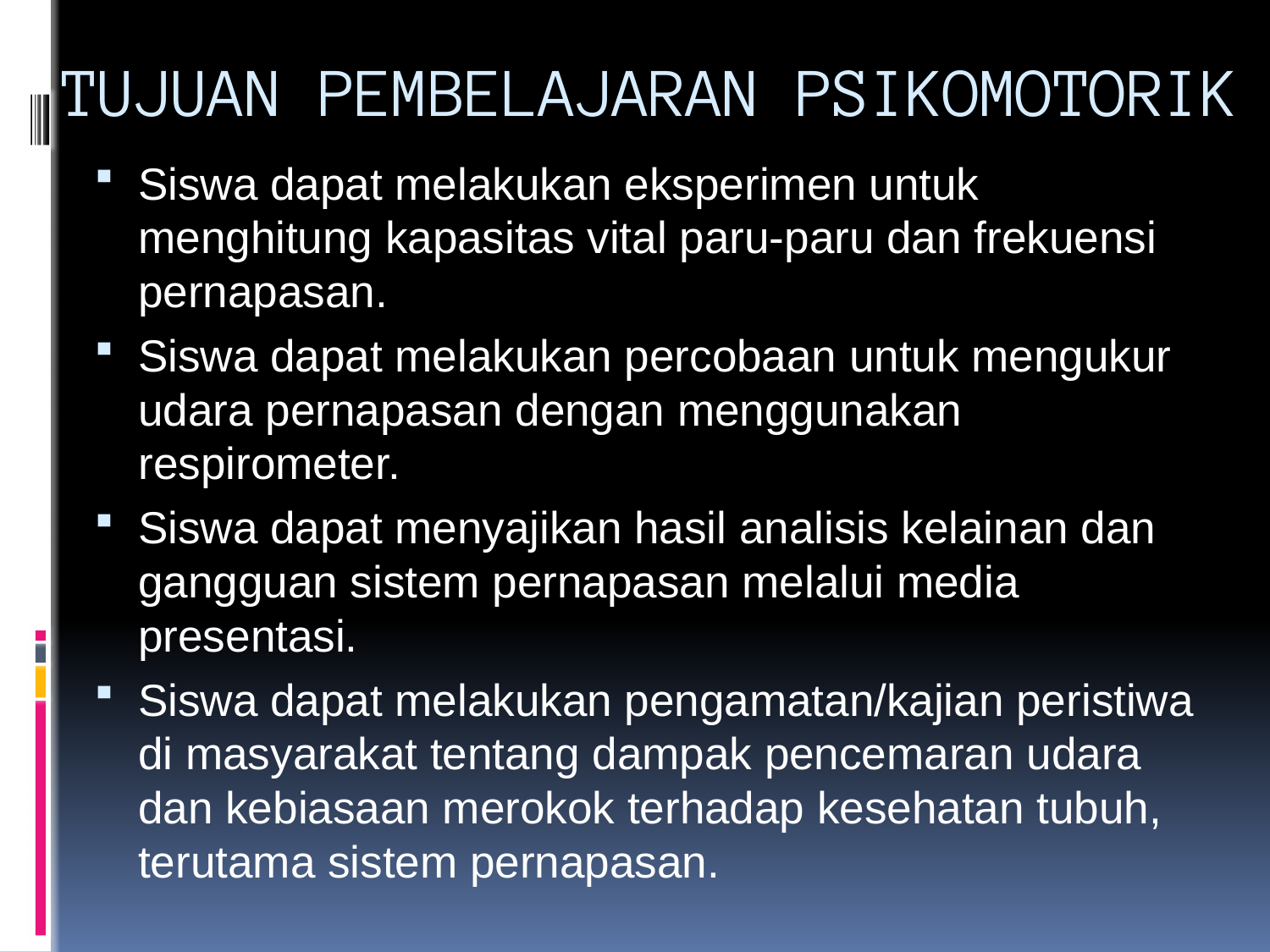

# TUJUAN PEMBELAJARAN PSIKOMOTORIK
Siswa dapat melakukan eksperimen untuk menghitung kapasitas vital paru-paru dan frekuensi pernapasan.
Siswa dapat melakukan percobaan untuk mengukur udara pernapasan dengan menggunakan respirometer.
Siswa dapat menyajikan hasil analisis kelainan dan gangguan sistem pernapasan melalui media presentasi.
Siswa dapat melakukan pengamatan/kajian peristiwa di masyarakat tentang dampak pencemaran udara dan kebiasaan merokok terhadap kesehatan tubuh, terutama sistem pernapasan.